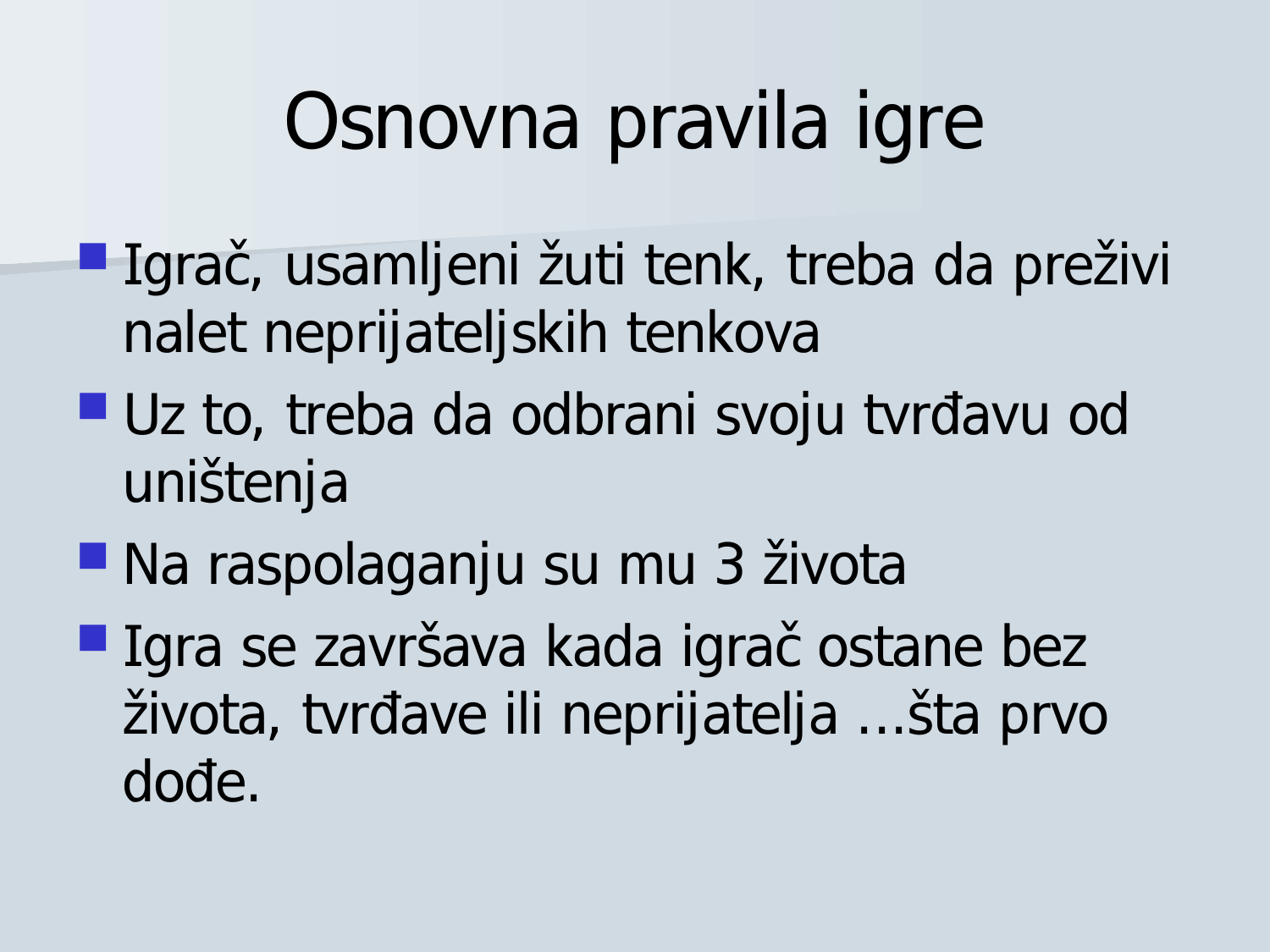

Osnovna pravila igre
Igrač, usamljeni žuti tenk, treba da preživi nalet neprijateljskih tenkova
Uz to, treba da odbrani svoju tvrđavu od uništenja
Na raspolaganju su mu 3 života
Igra se završava kada igrač ostane bez života, tvrđave ili neprijatelja ...šta prvo dođe.